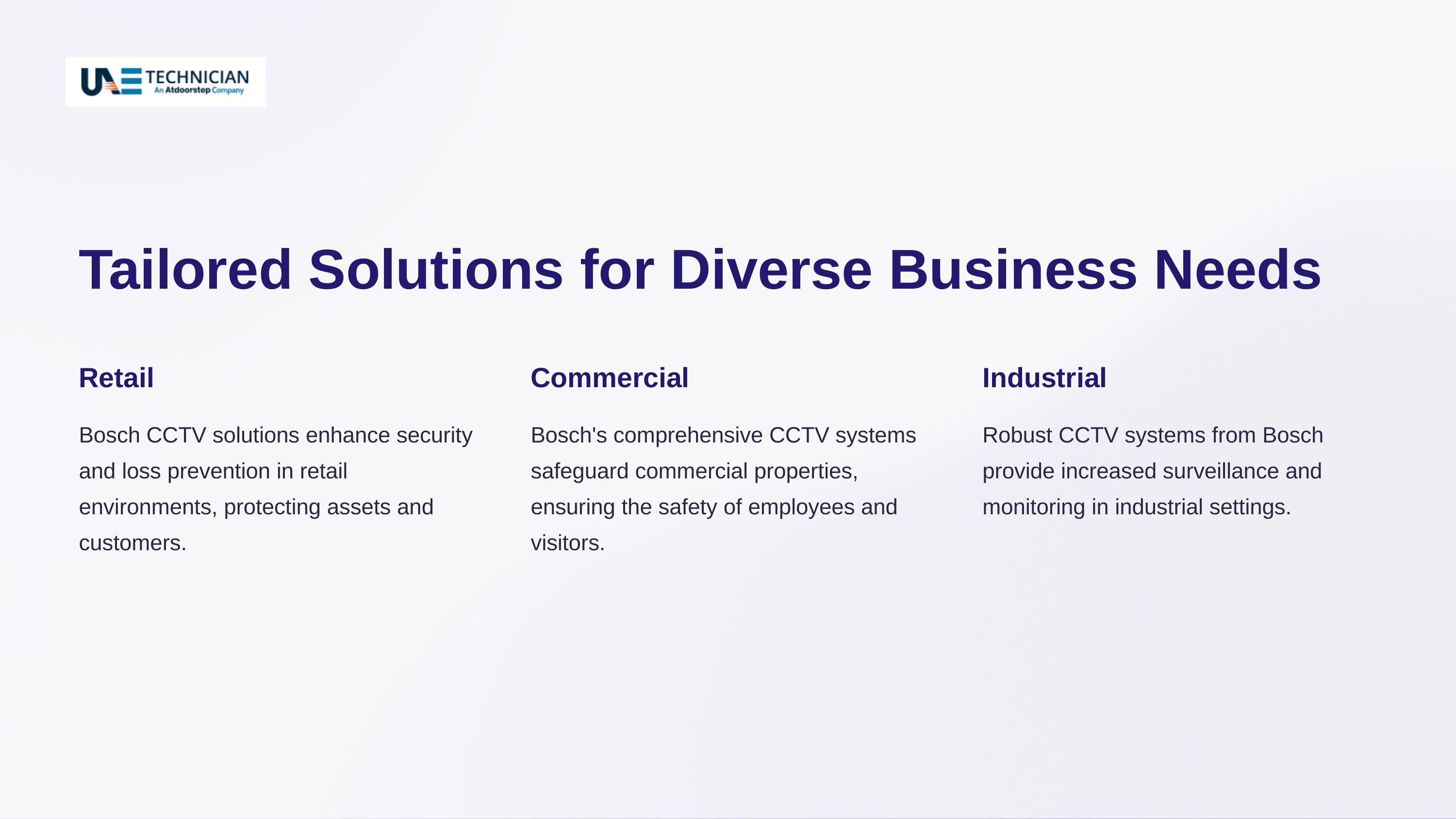

Tailored Solutions for Diverse Business Needs
Retail
Commercial
Industrial
Bosch CCTV solutions enhance security and loss prevention in retail environments, protecting assets and customers.
Bosch's comprehensive CCTV systems safeguard commercial properties, ensuring the safety of employees and visitors.
Robust CCTV systems from Bosch provide increased surveillance and monitoring in industrial settings.